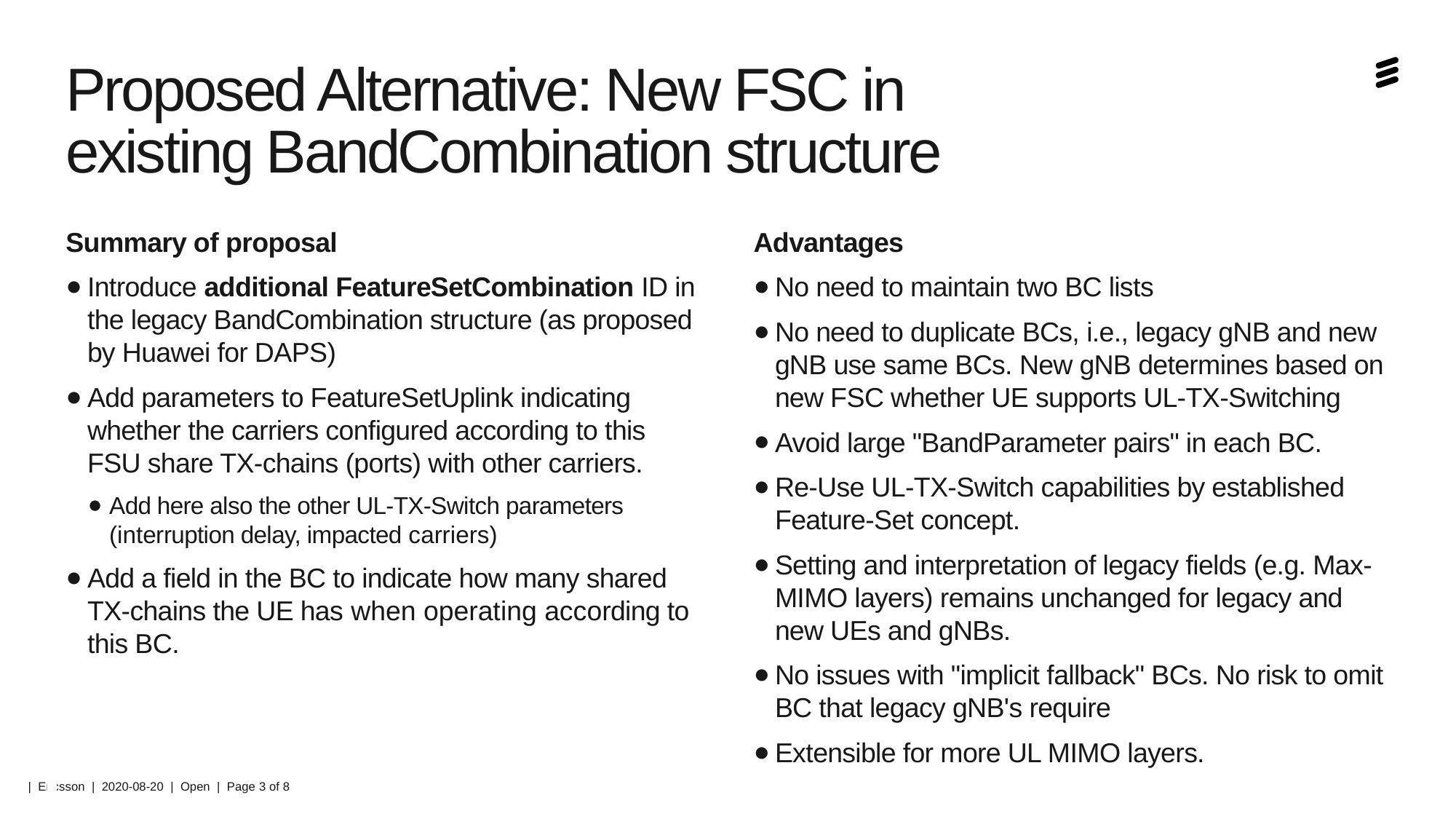

# Proposed Alternative: New FSC in existing BandCombination structure
Advantages
No need to maintain two BC lists
No need to duplicate BCs, i.e., legacy gNB and new gNB use same BCs. New gNB determines based on new FSC whether UE supports UL-TX-Switching
Avoid large "BandParameter pairs" in each BC.
Re-Use UL-TX-Switch capabilities by established Feature-Set concept.
Setting and interpretation of legacy fields (e.g. Max-MIMO layers) remains unchanged for legacy and new UEs and gNBs.
No issues with "implicit fallback" BCs. No risk to omit BC that legacy gNB's require
Extensible for more UL MIMO layers.

Summary of proposal
Introduce additional FeatureSetCombination ID in the legacy BandCombination structure (as proposed by Huawei for DAPS)
Add parameters to FeatureSetUplink indicating whether the carriers configured according to this FSU share TX-chains (ports) with other carriers.
Add here also the other UL-TX-Switch parameters (interruption delay, impacted carriers)
Add a field in the BC to indicate how many shared TX-chains the UE has when operating according to this BC.